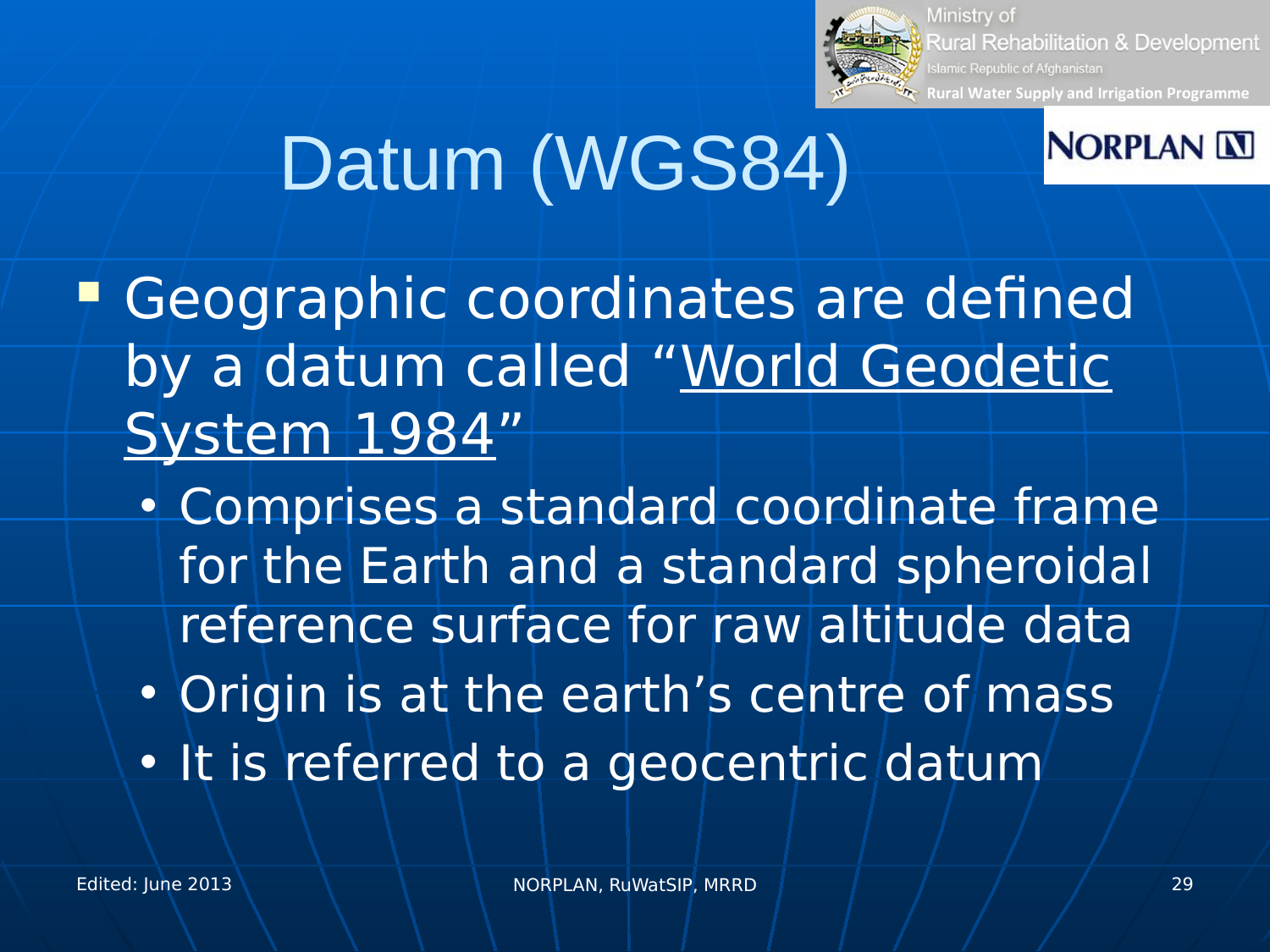

# Datum (WGS84)
Geographic coordinates are defined by a datum called “World Geodetic System 1984”
Comprises a standard coordinate frame for the Earth and a standard spheroidal reference surface for raw altitude data
Origin is at the earth’s centre of mass
It is referred to a geocentric datum
Edited: June 2013
29
NORPLAN, RuWatSIP, MRRD